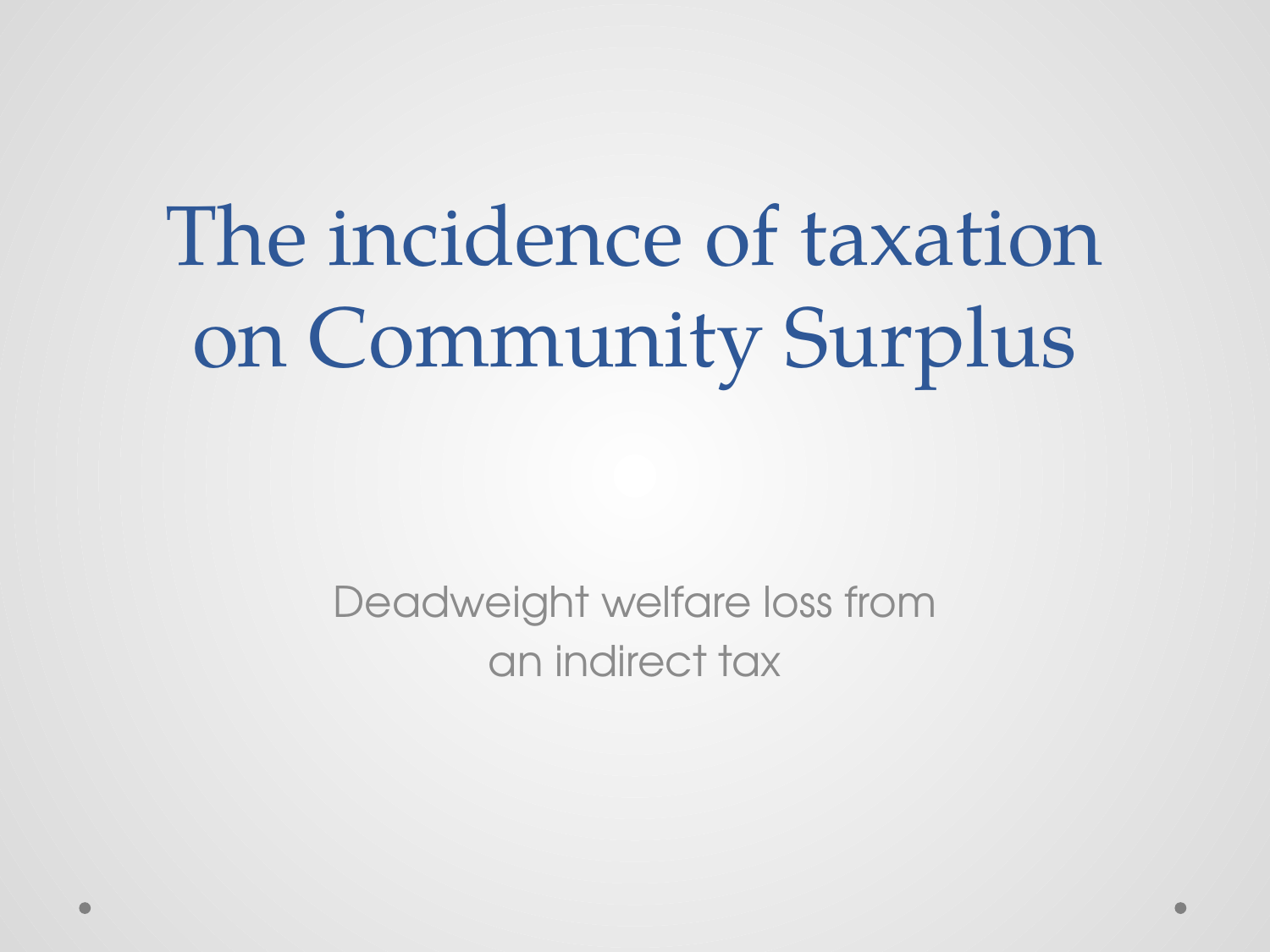

# The incidence of taxation on Community Surplus
Deadweight welfare loss from
an indirect tax